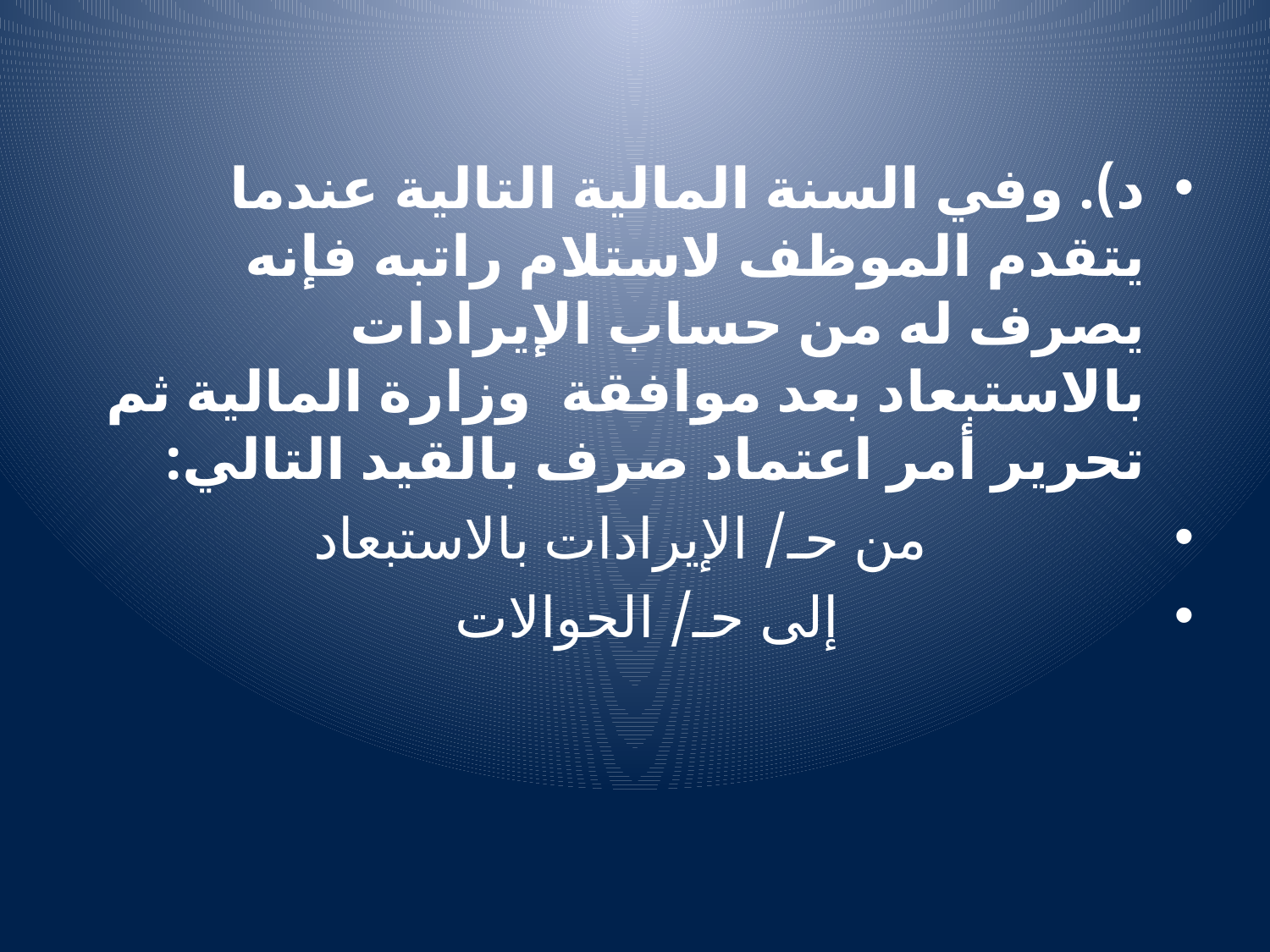

#
د). وفي السنة المالية التالية عندما يتقدم الموظف لاستلام راتبه فإنه يصرف له من حساب الإيرادات بالاستبعاد بعد موافقة  وزارة المالية ثم تحرير أمر اعتماد صرف بالقيد التالي:
               من حـ/ الإيرادات بالاستبعاد
                     إلى حـ/ الحوالات